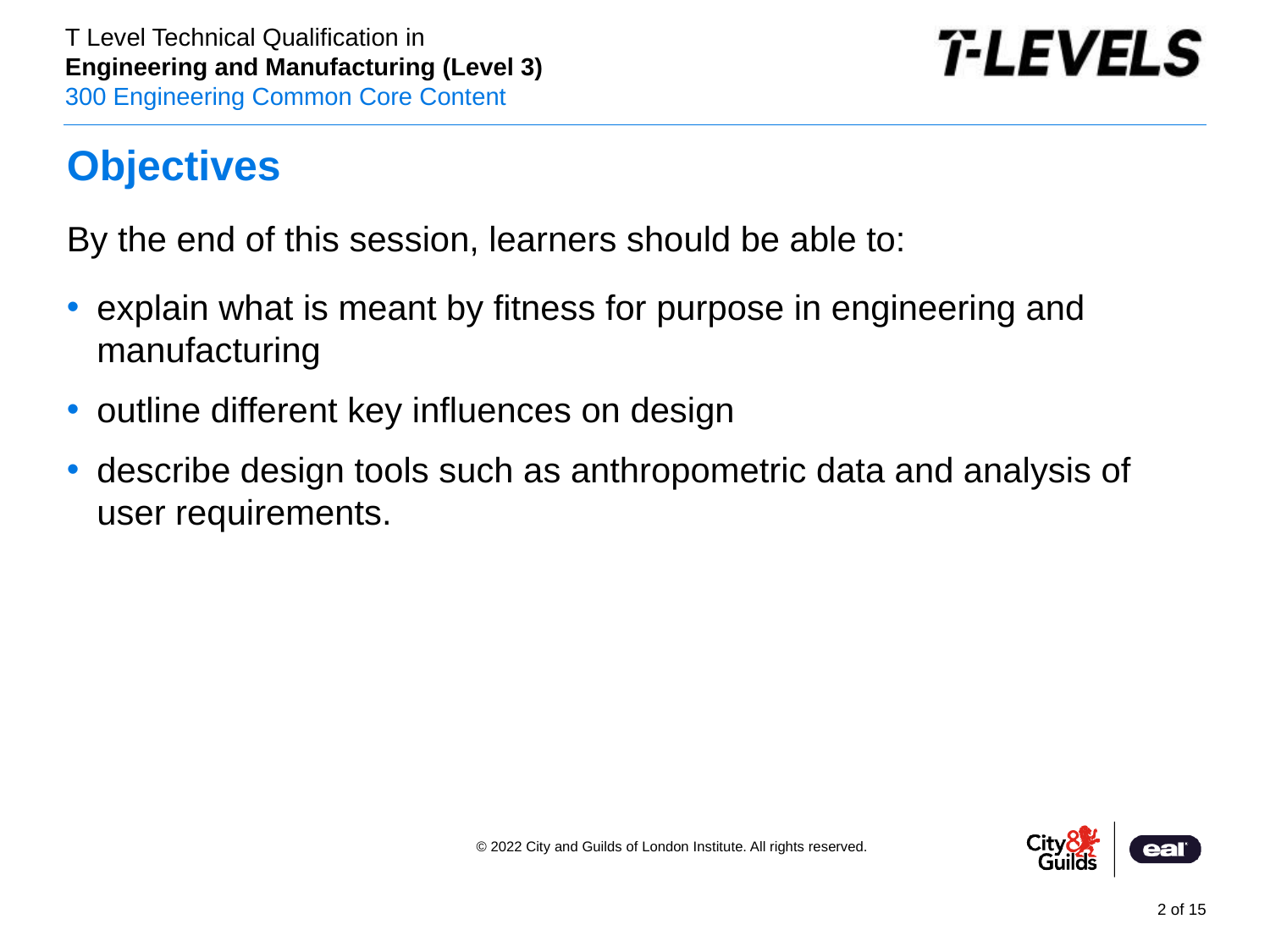

Objectives
By the end of this session, learners should be able to:
explain what is meant by fitness for purpose in engineering and manufacturing
outline different key influences on design
describe design tools such as anthropometric data and analysis of user requirements.

PowerPoint presentation